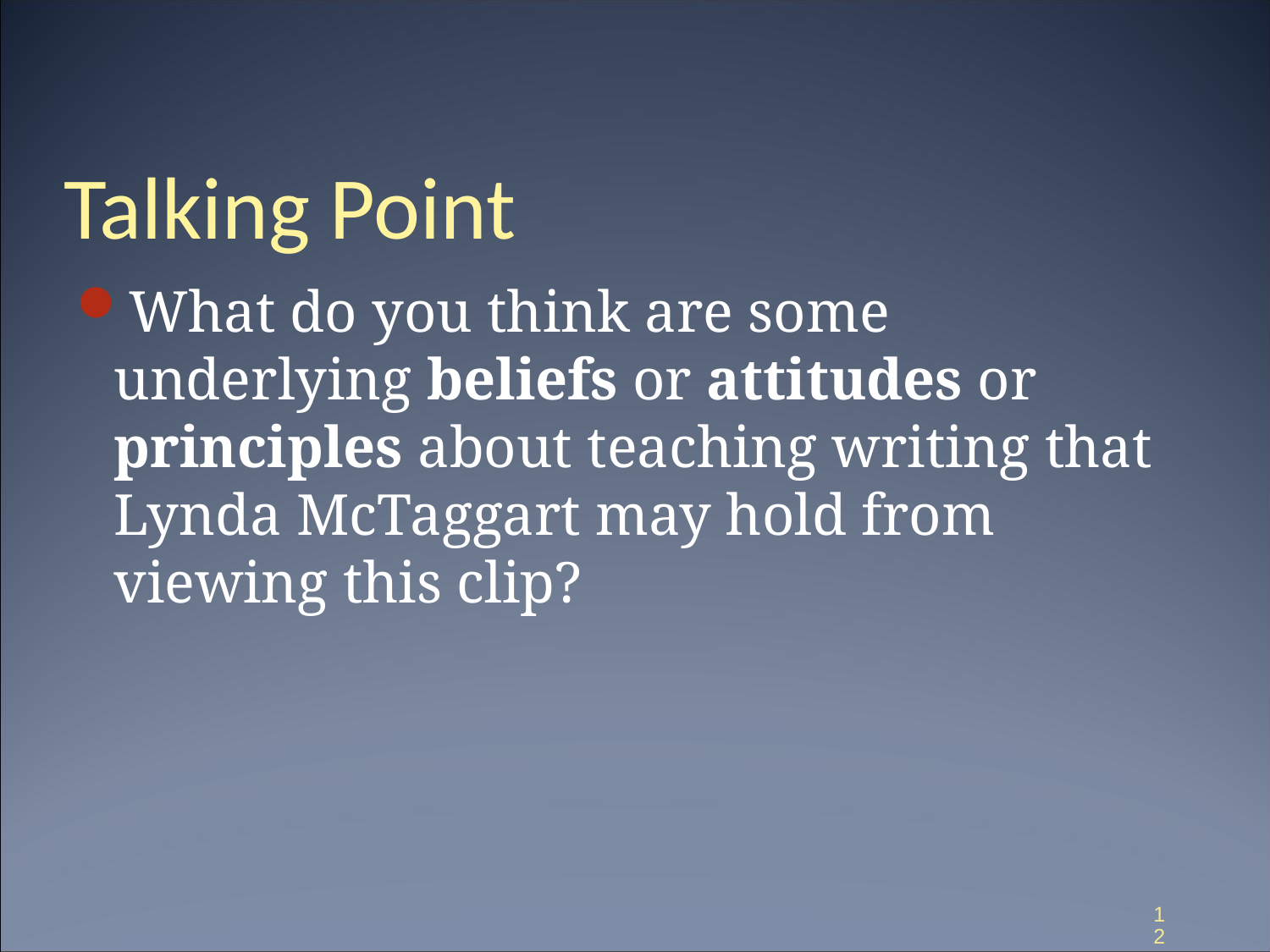

# Talking Point
What do you think are some underlying beliefs or attitudes or principles about teaching writing that Lynda McTaggart may hold from viewing this clip?
12